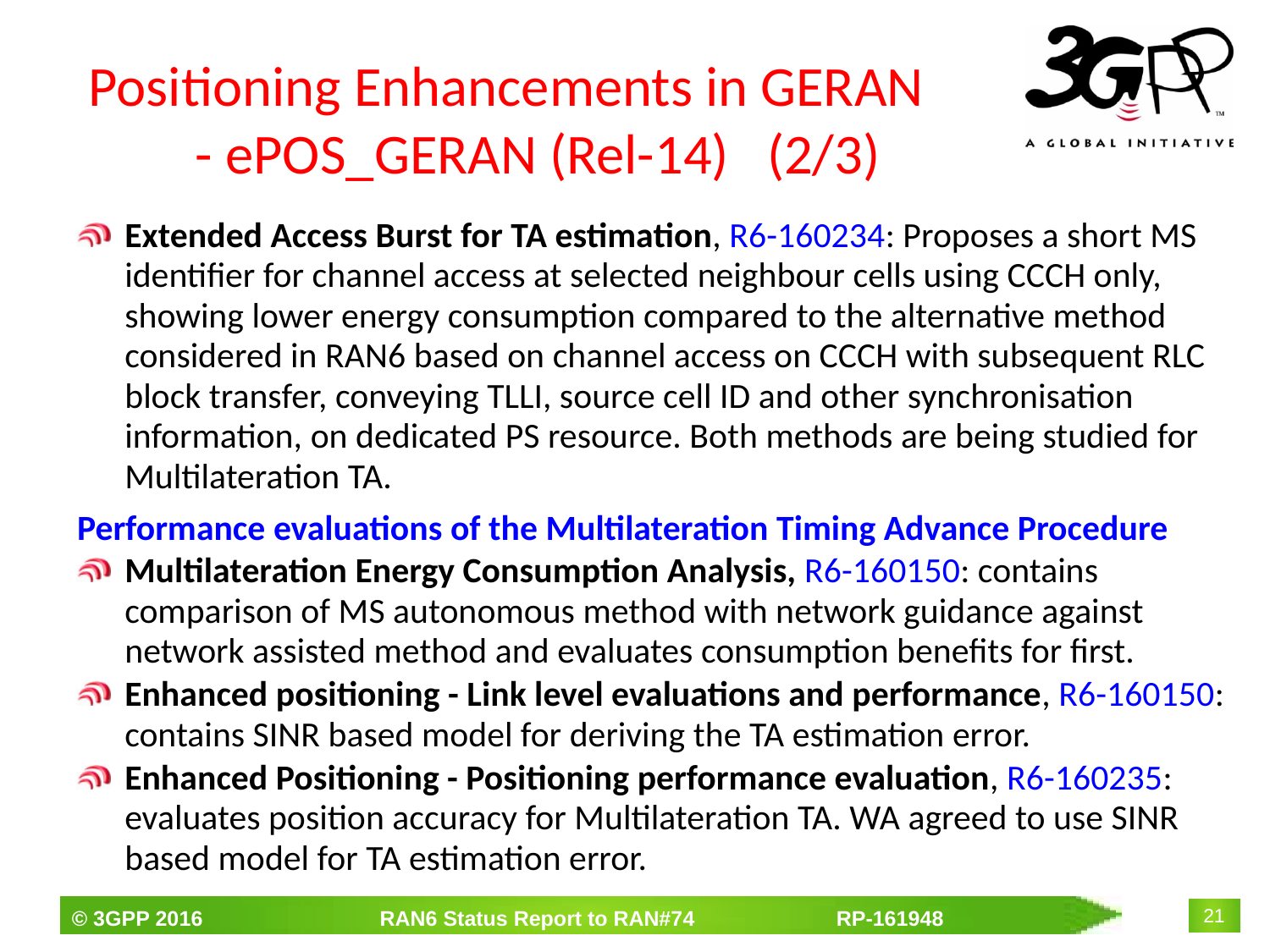

# Positioning Enhancements in GERAN      - ePOS_GERAN (Rel-14)   (2/3)
Extended Access Burst for TA estimation, R6-160234: Proposes a short MS identifier for channel access at selected neighbour cells using CCCH only, showing lower energy consumption compared to the alternative method considered in RAN6 based on channel access on CCCH with subsequent RLC block transfer, conveying TLLI, source cell ID and other synchronisation information, on dedicated PS resource. Both methods are being studied for Multilateration TA.
Performance evaluations of the Multilateration Timing Advance Procedure
Multilateration Energy Consumption Analysis, R6-160150: contains comparison of MS autonomous method with network guidance against network assisted method and evaluates consumption benefits for first.
Enhanced positioning - Link level evaluations and performance, R6-160150:  contains SINR based model for deriving the TA estimation error.
Enhanced Positioning - Positioning performance evaluation, R6-160235: evaluates position accuracy for Multilateration TA. WA agreed to use SINR based model for TA estimation error.